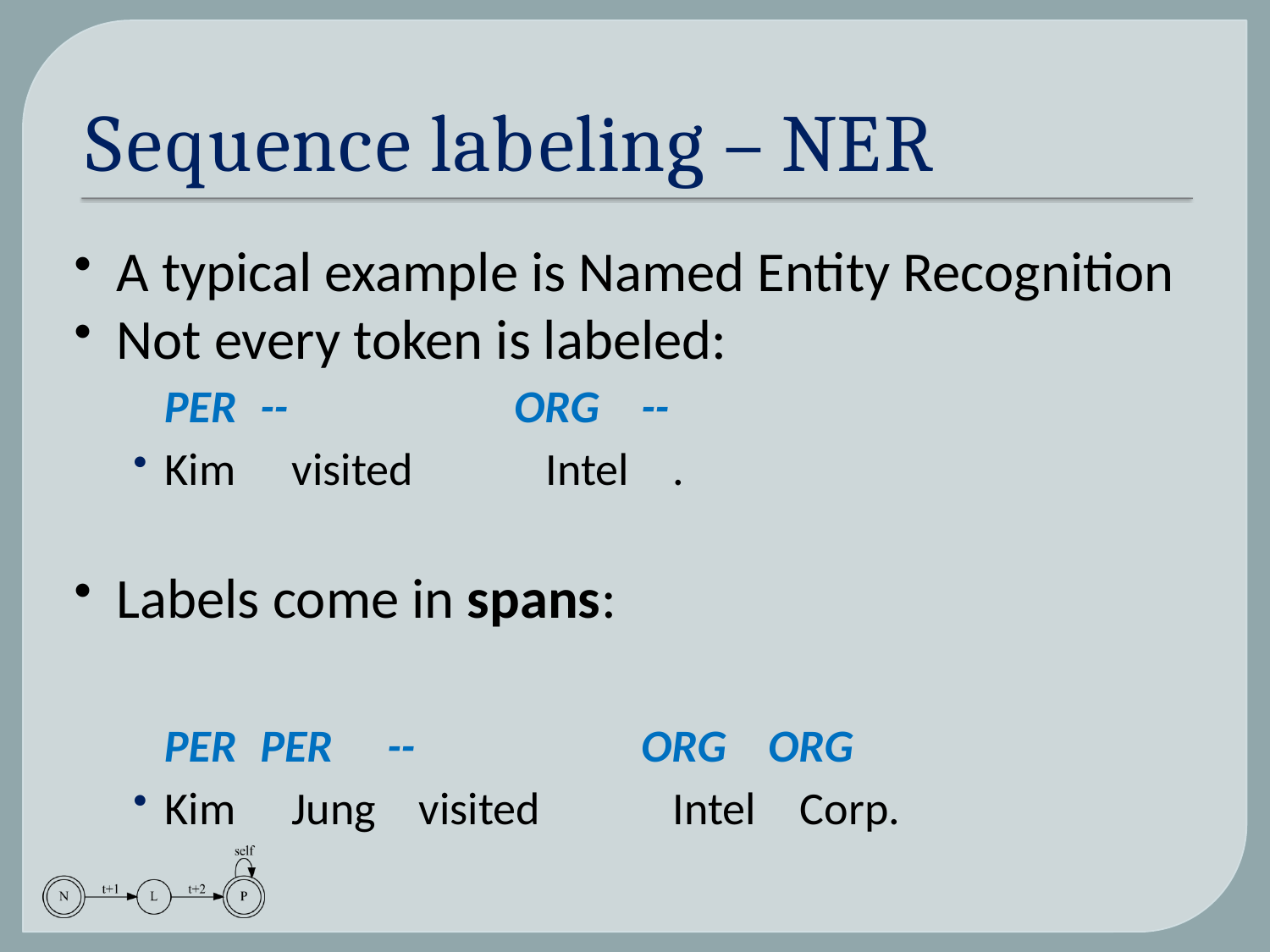

# Sequence labeling – NER
A typical example is Named Entity Recognition
Not every token is labeled:
   PER	--		ORG	--
Kim	visited		Intel	.

Labels come in spans:

   PER	PER	--		ORG	ORG
Kim	Jung	visited		Intel	Corp.